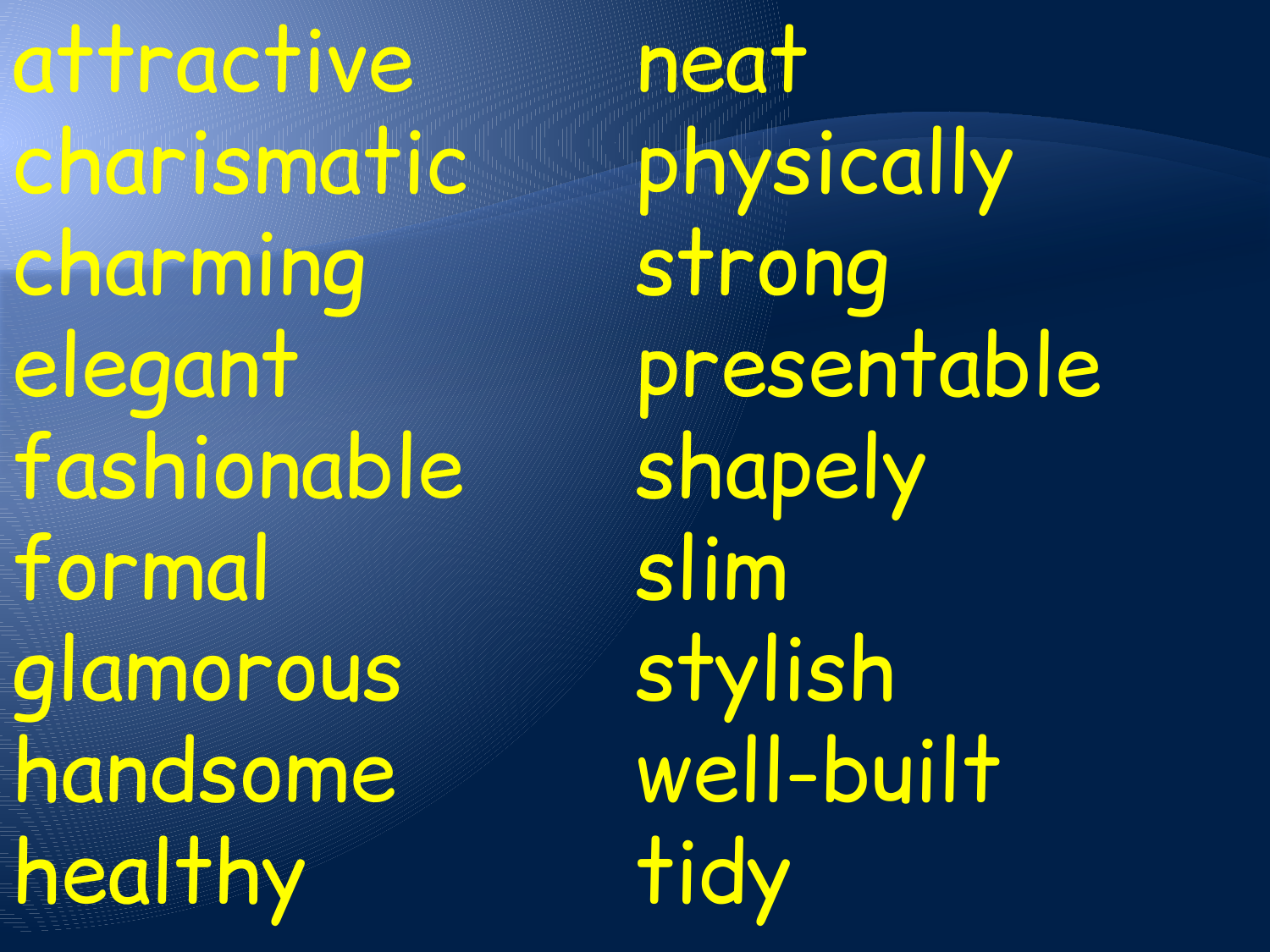

attractive
charismatic
charming
elegant
fashionable
formal
glamorous
handsome
healthy
neat
physically strong
presentable
shapely
slim
stylish
well-built
tidy